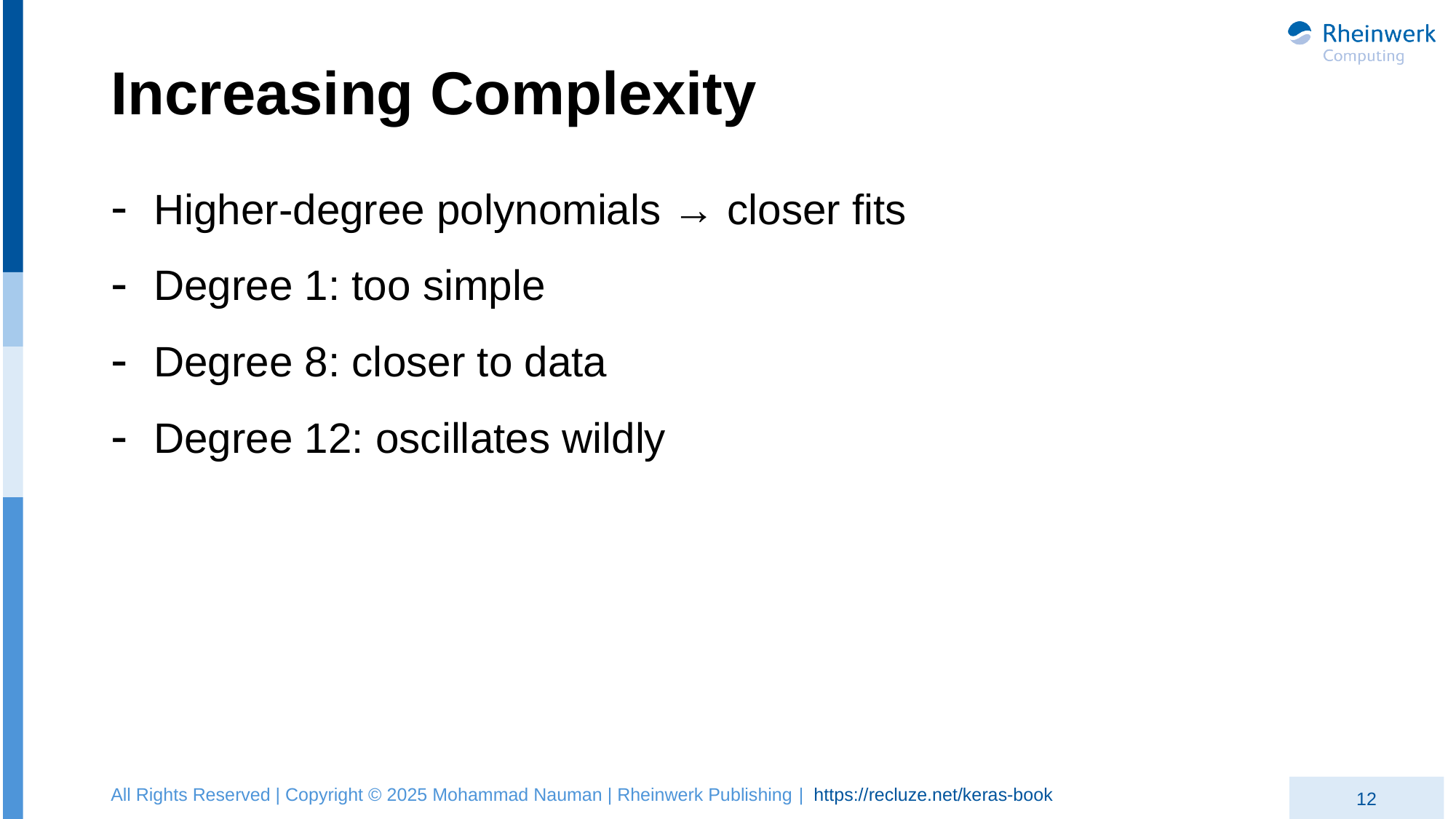

# Increasing Complexity
Higher-degree polynomials → closer fits
Degree 1: too simple
Degree 8: closer to data
Degree 12: oscillates wildly